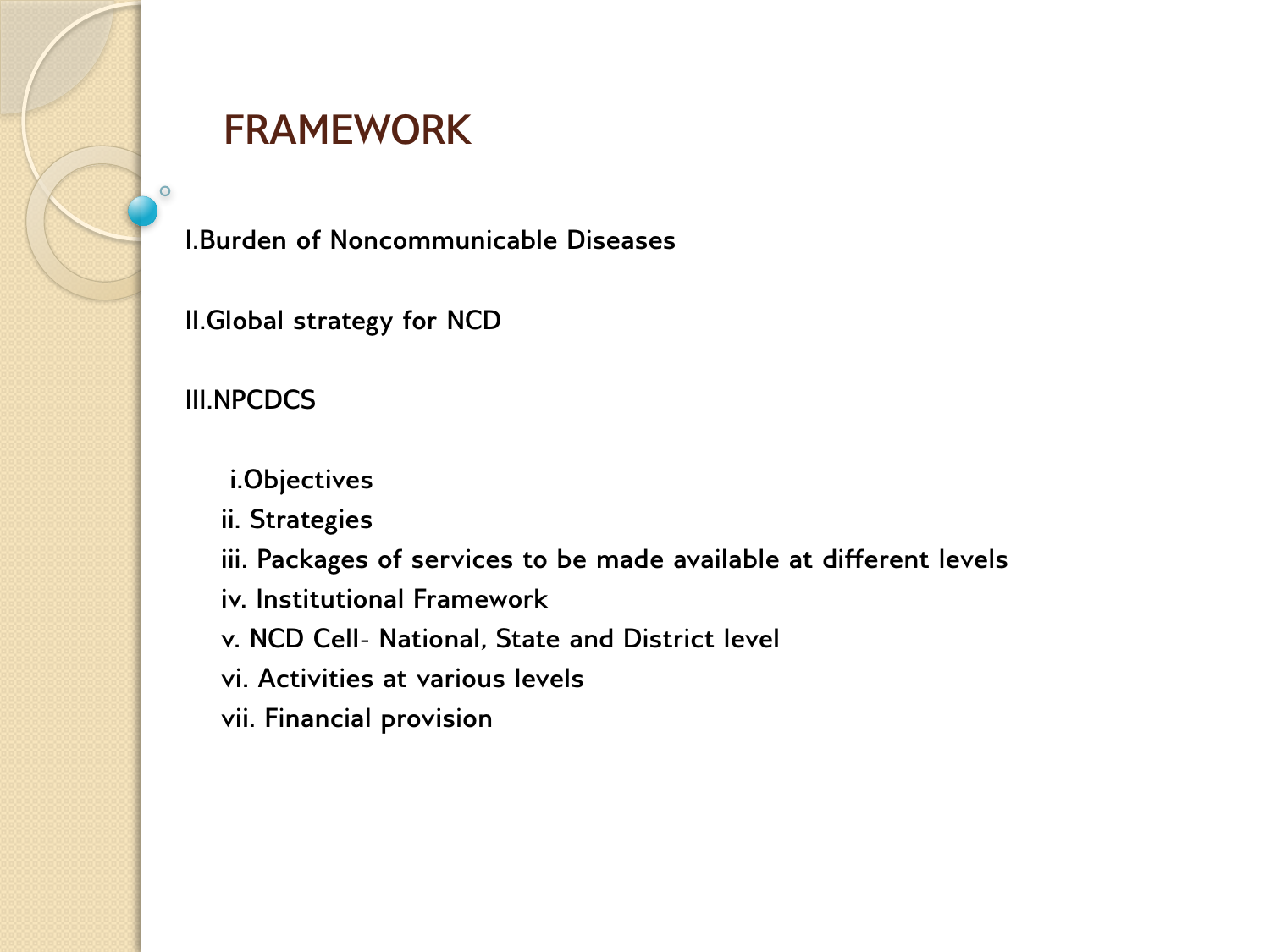

# FRAMEWORK
I.Burden of Noncommunicable Diseases

II.Global strategy for NCD

III.NPCDCS

     i.Objectives
    ii. Strategies
    iii. Packages of services to be made available at different levels
    iv. Institutional Framework
    v. NCD Cell- National, State and District level
    vi. Activities at various levels
    vii. Financial provision